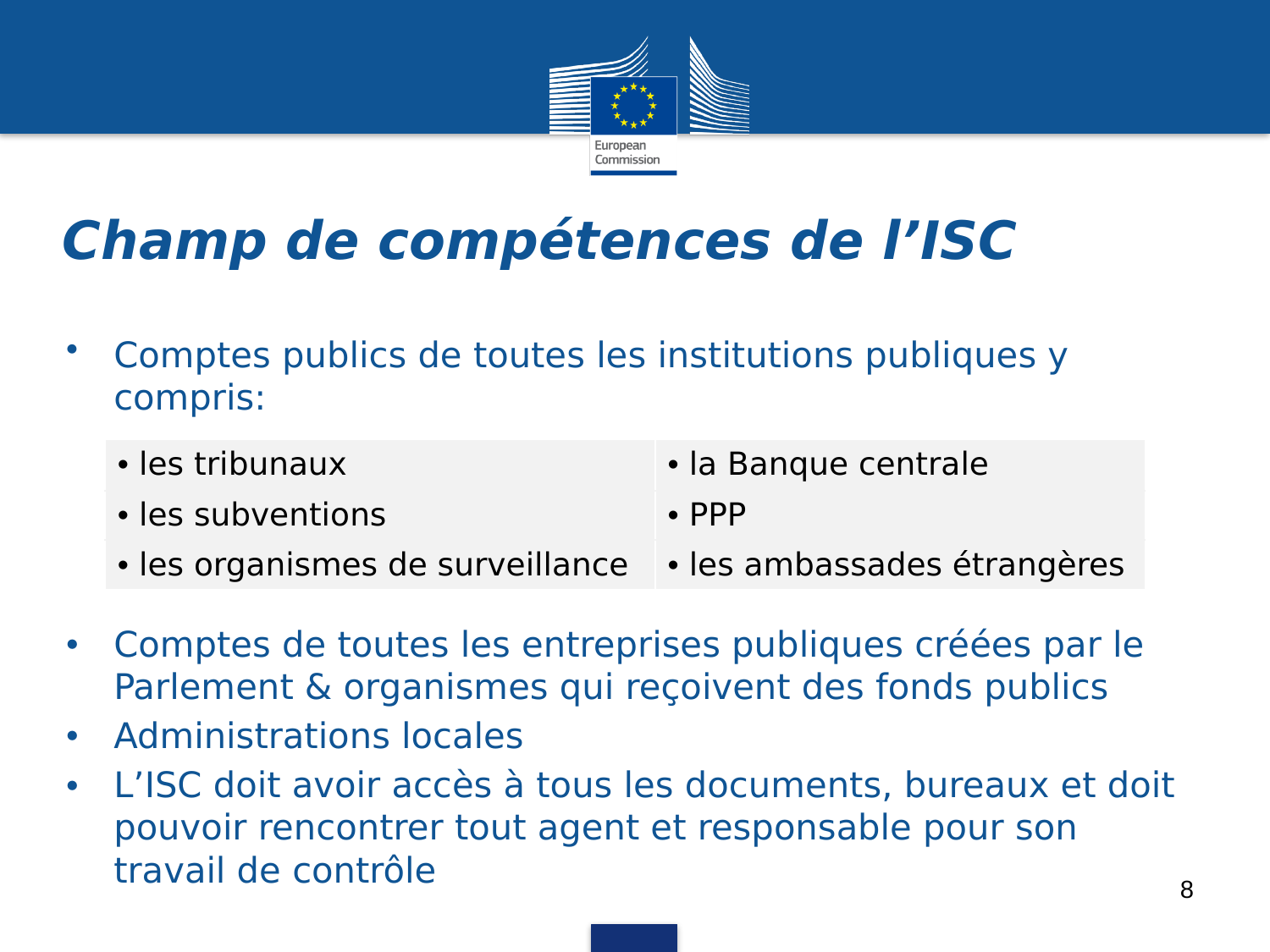

# Champ de compétences de l’ISC
Comptes publics de toutes les institutions publiques y compris:

Comptes de toutes les entreprises publiques créées par le Parlement & organismes qui reçoivent des fonds publics
Administrations locales
L’ISC doit avoir accès à tous les documents, bureaux et doit pouvoir rencontrer tout agent et responsable pour son travail de contrôle

| les tribunaux | la Banque centrale |
| --- | --- |
| les subventions | PPP |
| les organismes de surveillance | les ambassades étrangères |
8